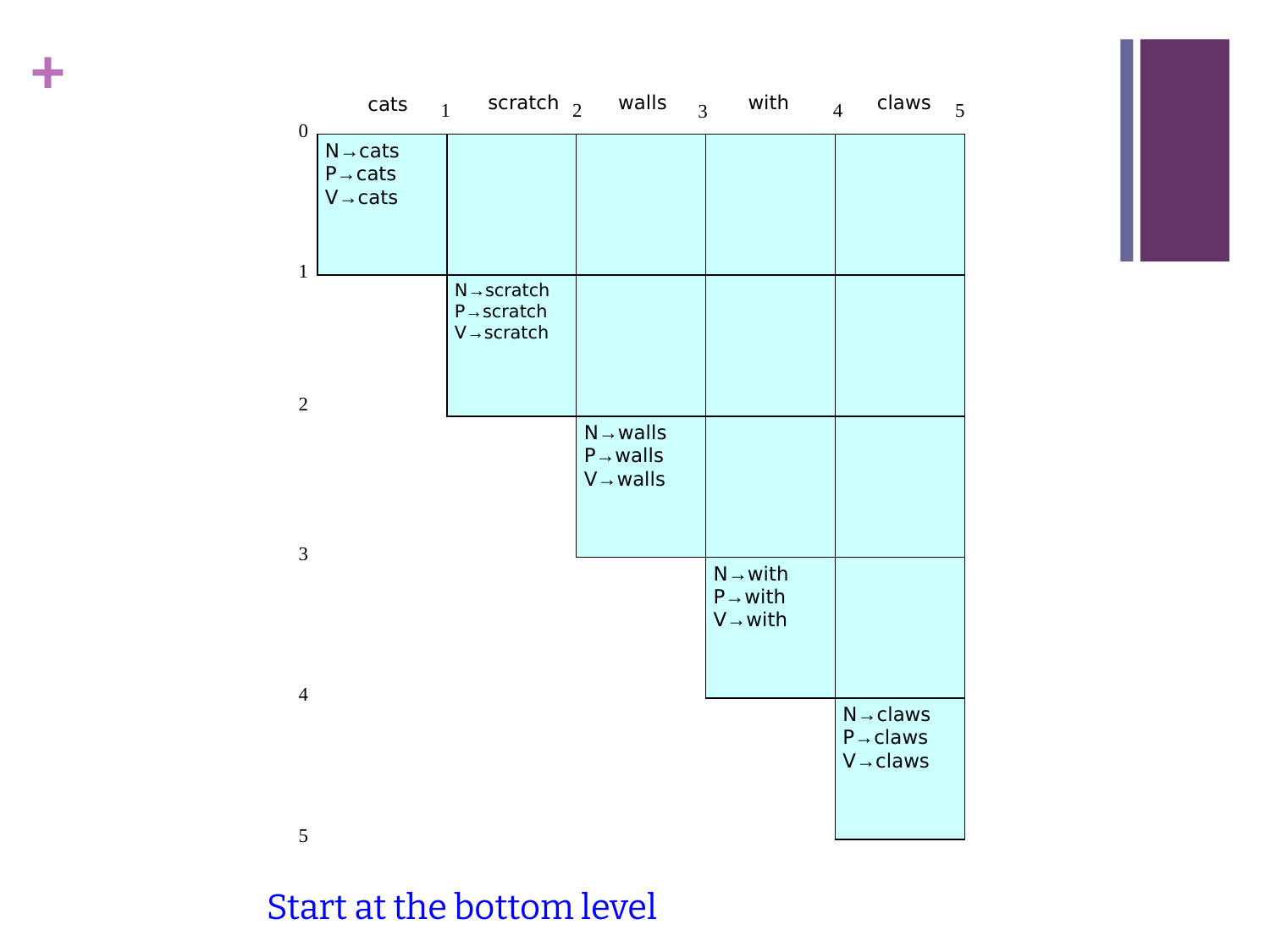

scratch
walls
with
claws
cats
1
2
4
5
3
0
N→cats
P→cats
V→cats

1
N→scratch
P→scratch
V→scratch

2
N→walls
P→walls
V→walls

3
N→with
P→with
V→with

4
N→claws
P→claws
V→claws
5
Start at the bottom level